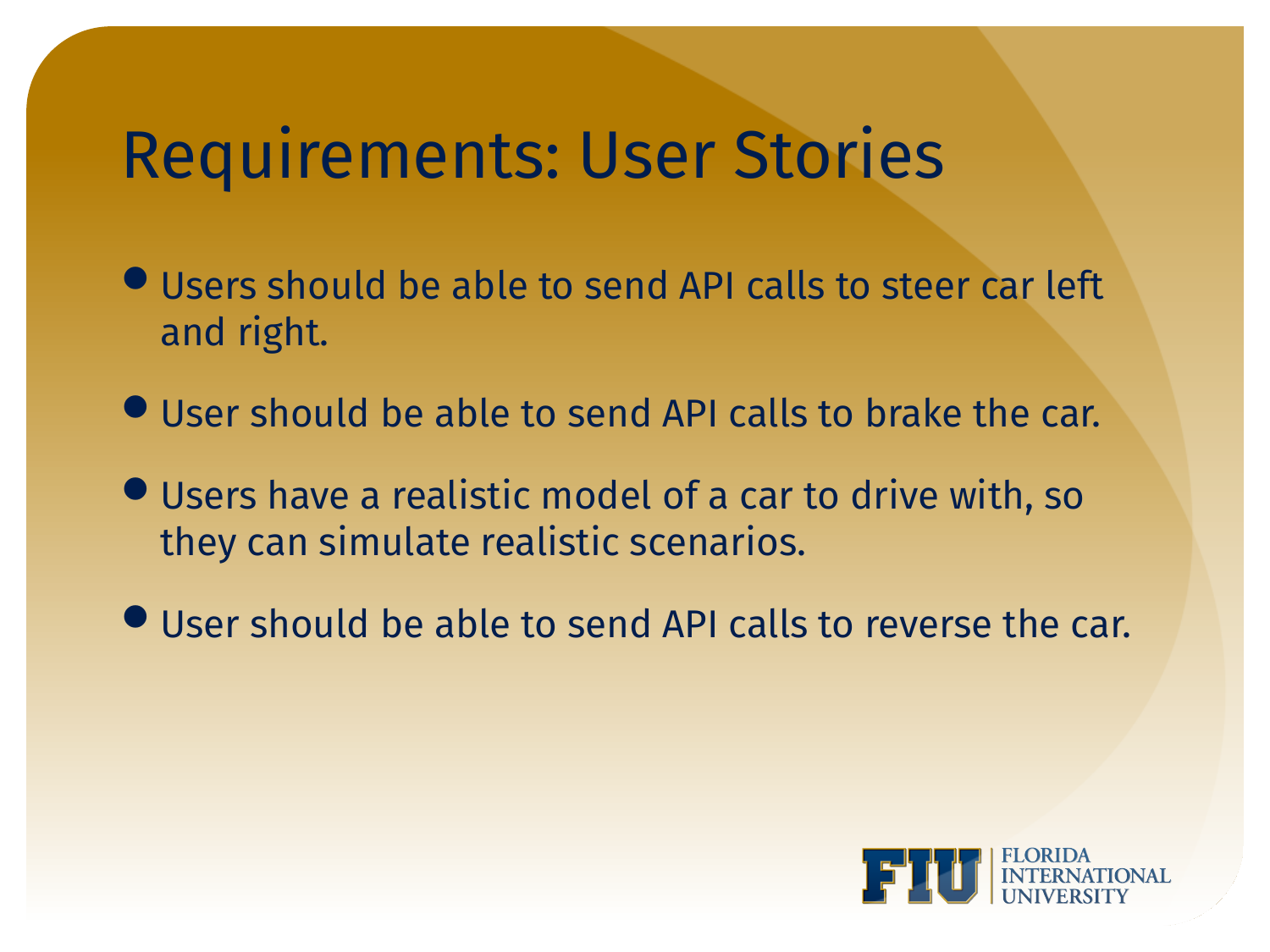

# Requirements: User Stories
Users should be able to send API calls to steer car left and right.
User should be able to send API calls to brake the car.
Users have a realistic model of a car to drive with, so they can simulate realistic scenarios.
User should be able to send API calls to reverse the car.